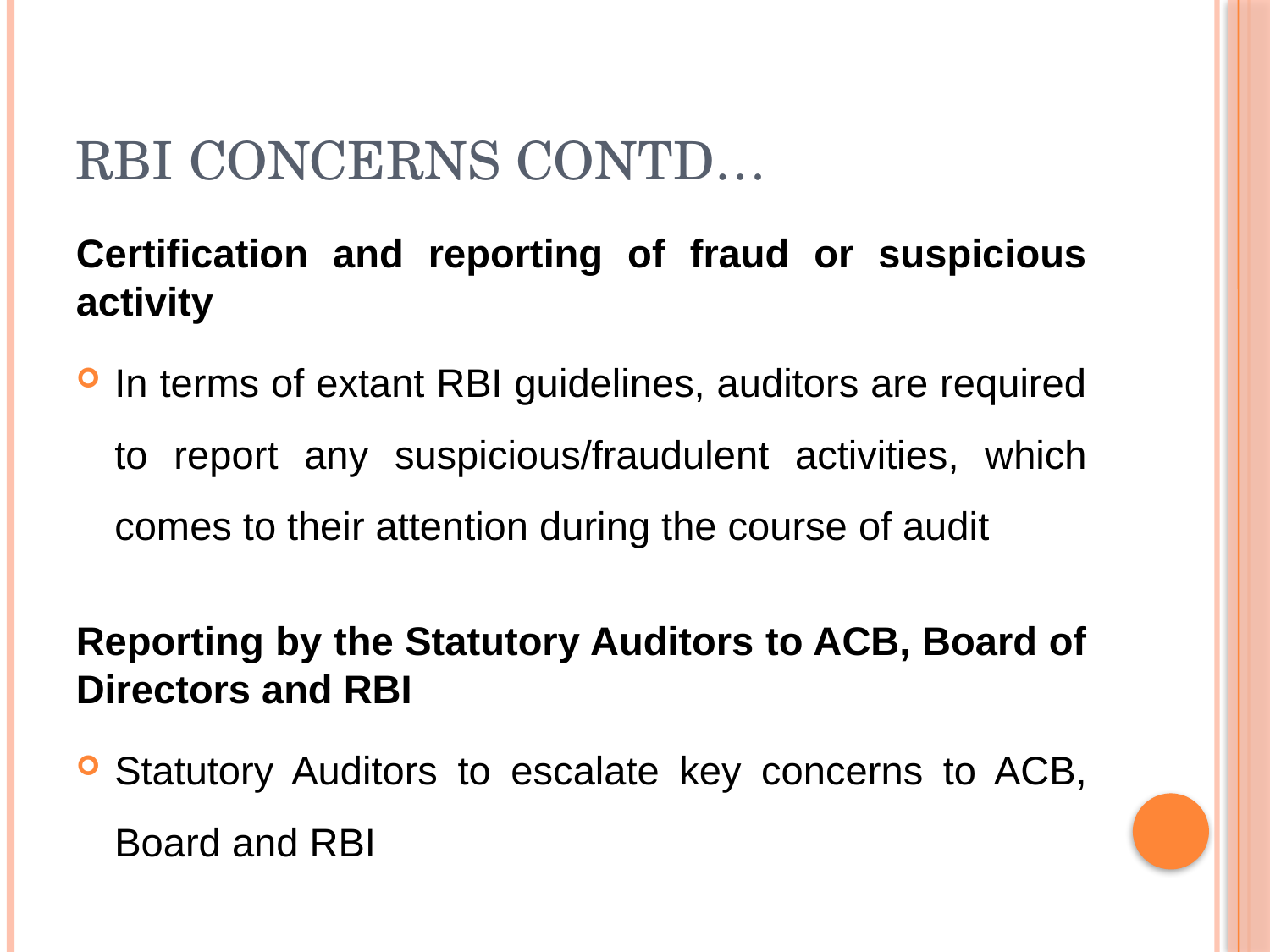

# RBI Concerns contd…
Certification and reporting of fraud or suspicious activity
In terms of extant RBI guidelines, auditors are required to report any suspicious/fraudulent activities, which comes to their attention during the course of audit

Reporting by the Statutory Auditors to ACB, Board of Directors and RBI
Statutory Auditors to escalate key concerns to ACB, Board and RBI